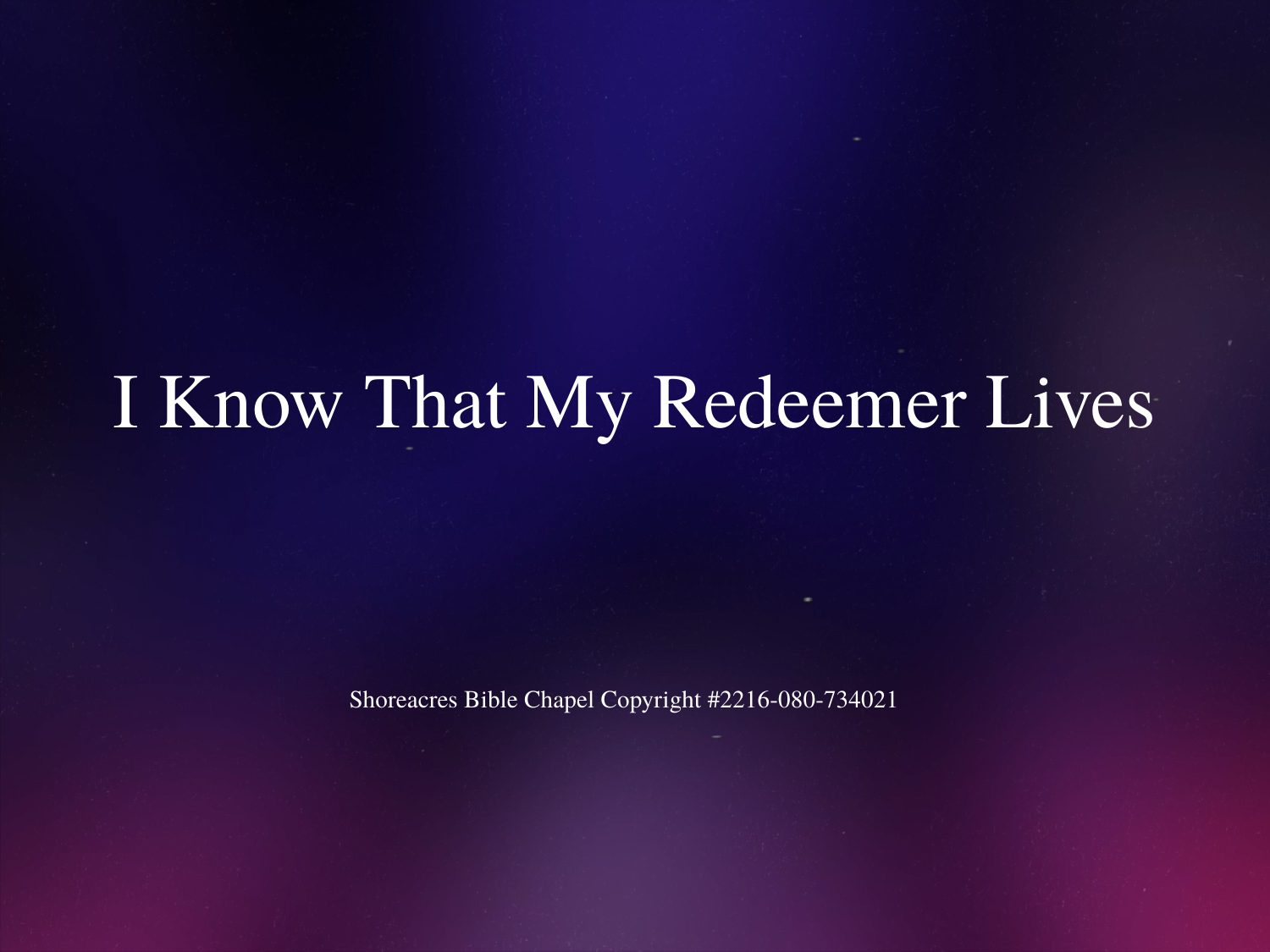

# I Know That My Redeemer Lives
Shoreacres Bible Chapel Copyright #2216-080-734021